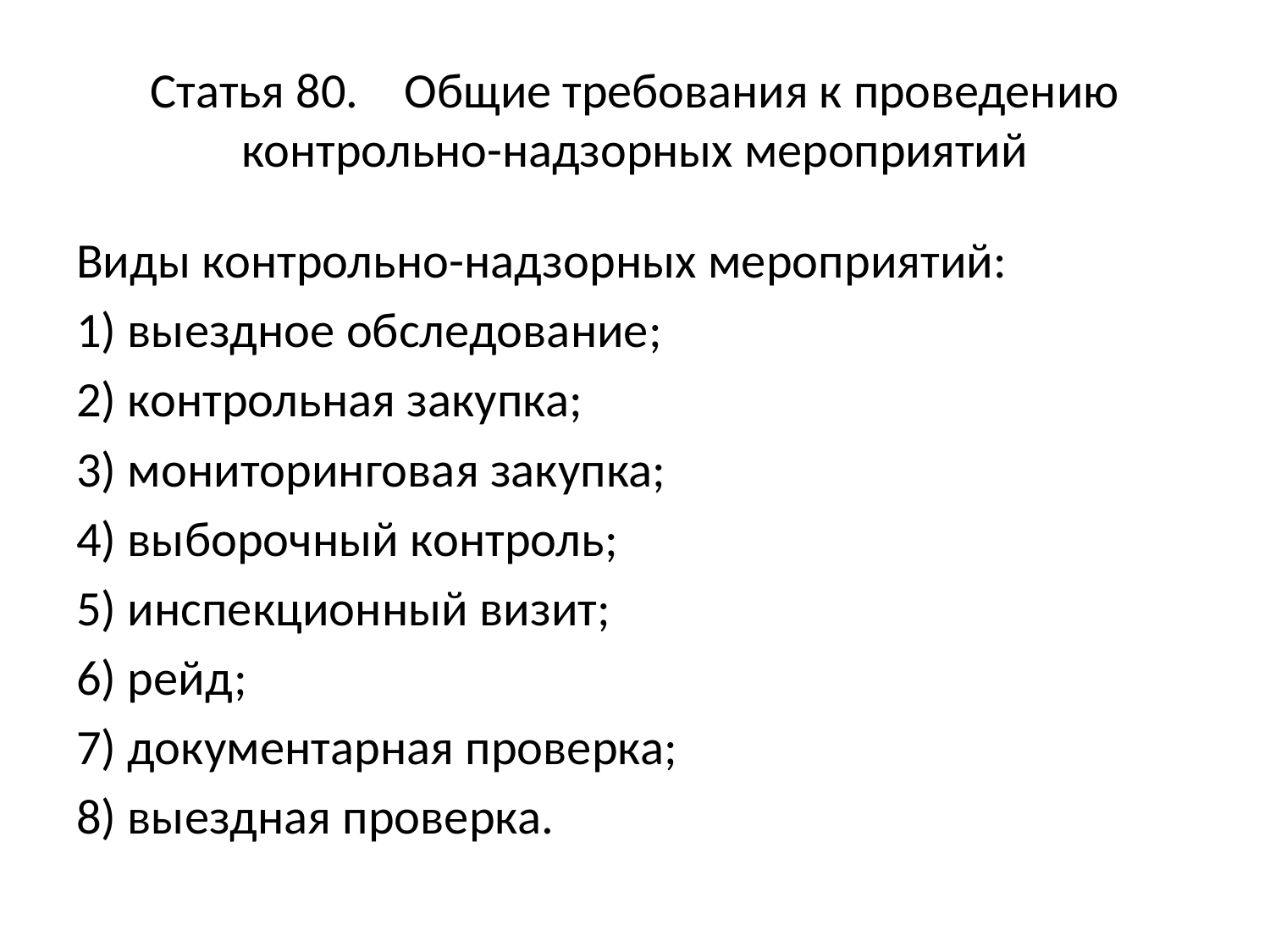

# Статья 80.	Общие требования к проведению контрольно-надзорных мероприятий
Виды контрольно-надзорных мероприятий:
1) выездное обследование;
2) контрольная закупка;
3) мониторинговая закупка;
4) выборочный контроль;
5) инспекционный визит;
6) рейд;
7) документарная проверка;
8) выездная проверка.